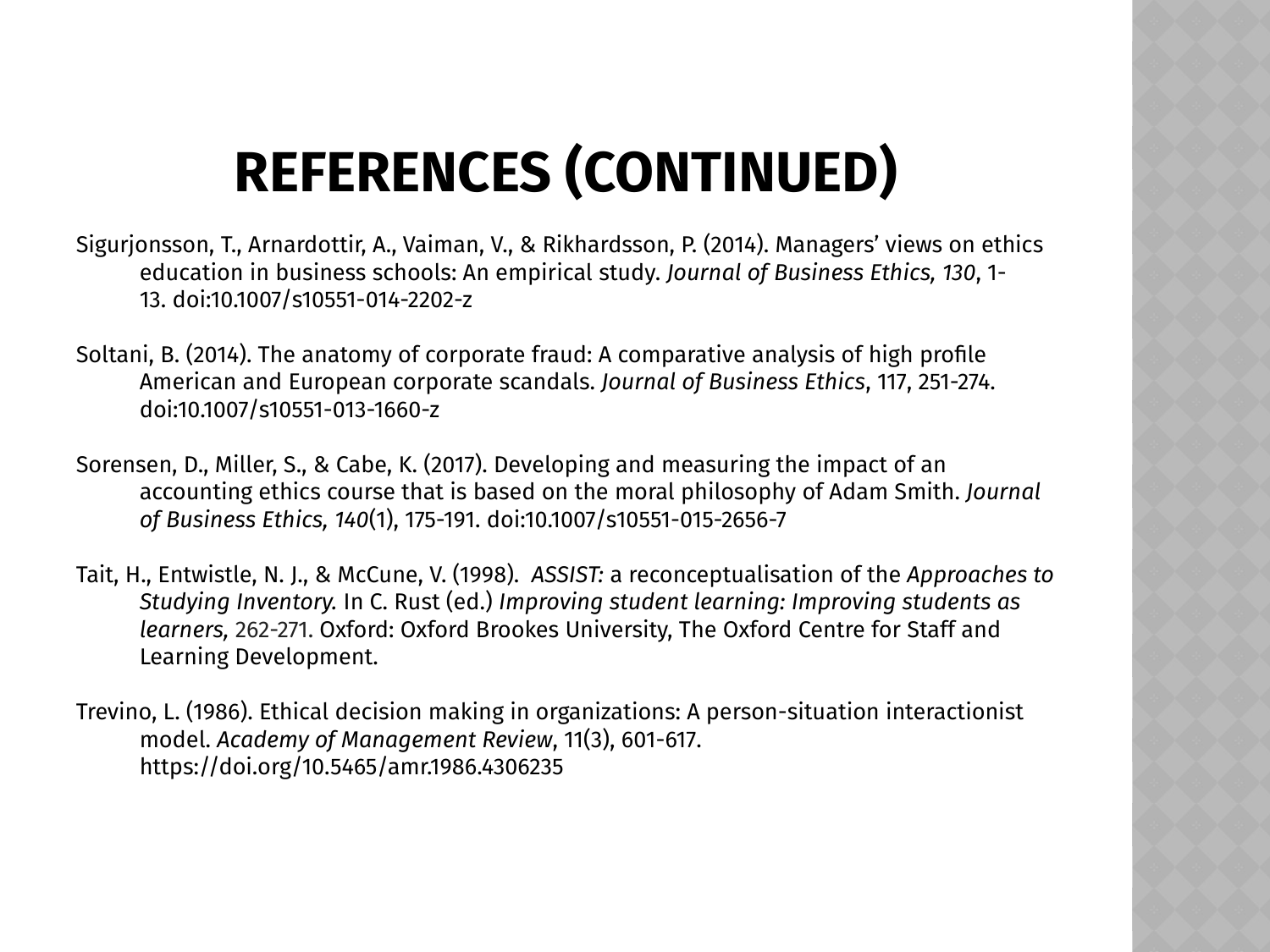

# References (continued)
Sigurjonsson, T., Arnardottir, A., Vaiman, V., & Rikhardsson, P. (2014). Managers’ views on ethics education in business schools: An empirical study. Journal of Business Ethics, 130, 1-13. doi:10.1007/s10551-014-2202-z

Soltani, B. (2014). The anatomy of corporate fraud: A comparative analysis of high profile American and European corporate scandals. Journal of Business Ethics, 117, 251-274. doi:10.1007/s10551-013-1660-z

Sorensen, D., Miller, S., & Cabe, K. (2017). Developing and measuring the impact of an accounting ethics course that is based on the moral philosophy of Adam Smith. Journal of Business Ethics, 140(1), 175-191. doi:10.1007/s10551-015-2656-7

Tait, H., Entwistle, N. J., & McCune, V. (1998).  ASSIST: a reconceptualisation of the Approaches to Studying Inventory. In C. Rust (ed.) Improving student learning: Improving students as learners, 262-271. Oxford: Oxford Brookes University, The Oxford Centre for Staff and Learning Development.

Trevino, L. (1986). Ethical decision making in organizations: A person-situation interactionist model. Academy of Management Review, 11(3), 601-617. https://doi.org/10.5465/amr.1986.4306235